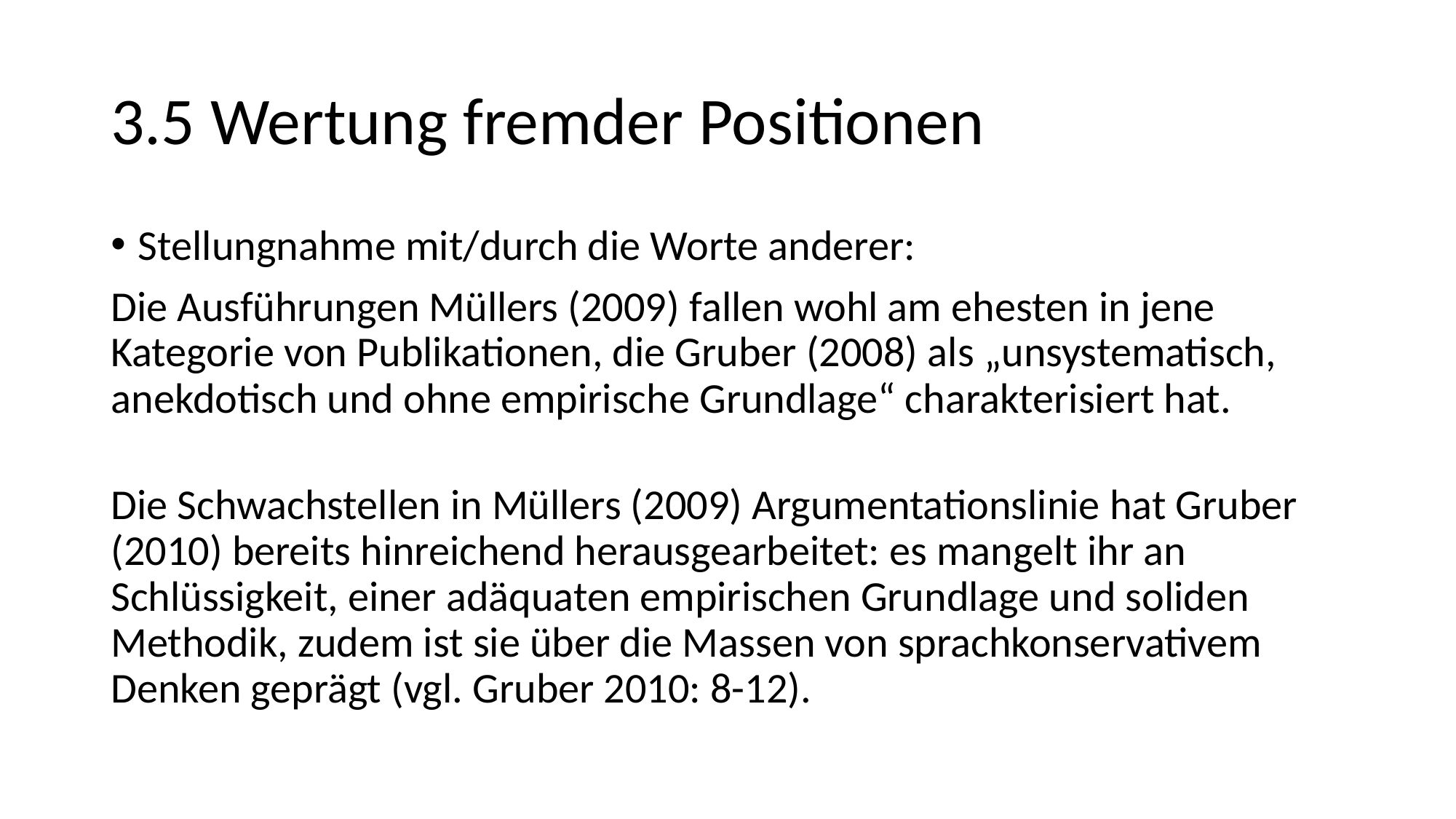

# 3.5 Wertung fremder Positionen
Stellungnahme mit/durch die Worte anderer:
Die Ausführungen Müllers (2009) fallen wohl am ehesten in jene Kategorie von Publi­kationen, die Gruber (2008) als „unsystematisch, anekdotisch und ohne empirische Grundlage“ charakterisiert hat.
Die Schwachstellen in Müllers (2009) Argumentationslinie hat Gruber (2010) bereits hinreichend herausgearbeitet: es mangelt ihr an Schlüssigkeit, einer adäquaten empirischen Grundlage und soliden Methodik, zudem ist sie über die Massen von sprachkonservativem Denken geprägt (vgl. Gruber 2010: 8-12).